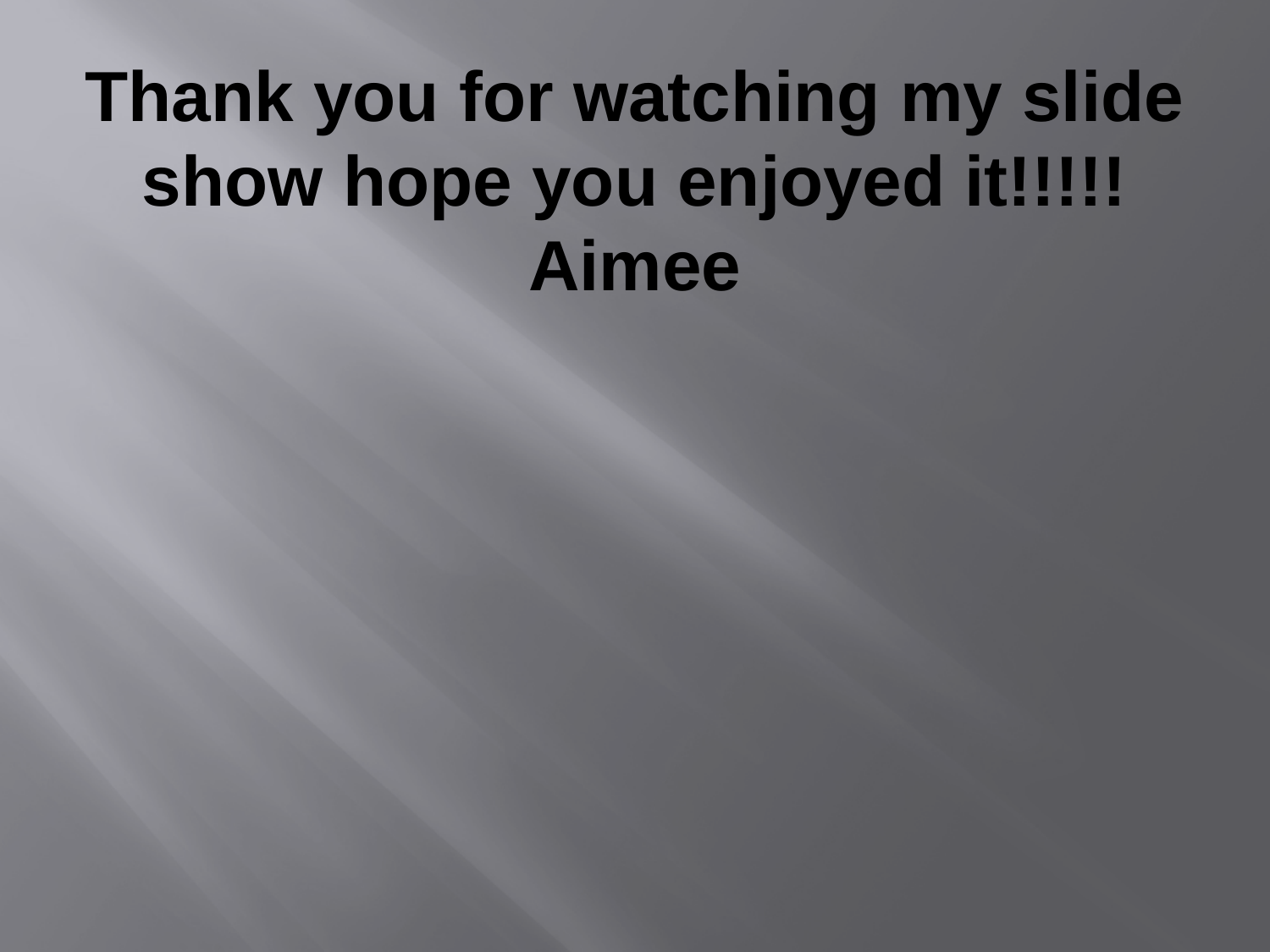

# Thank you for watching my slide show hope you enjoyed it!!!!! Aimee